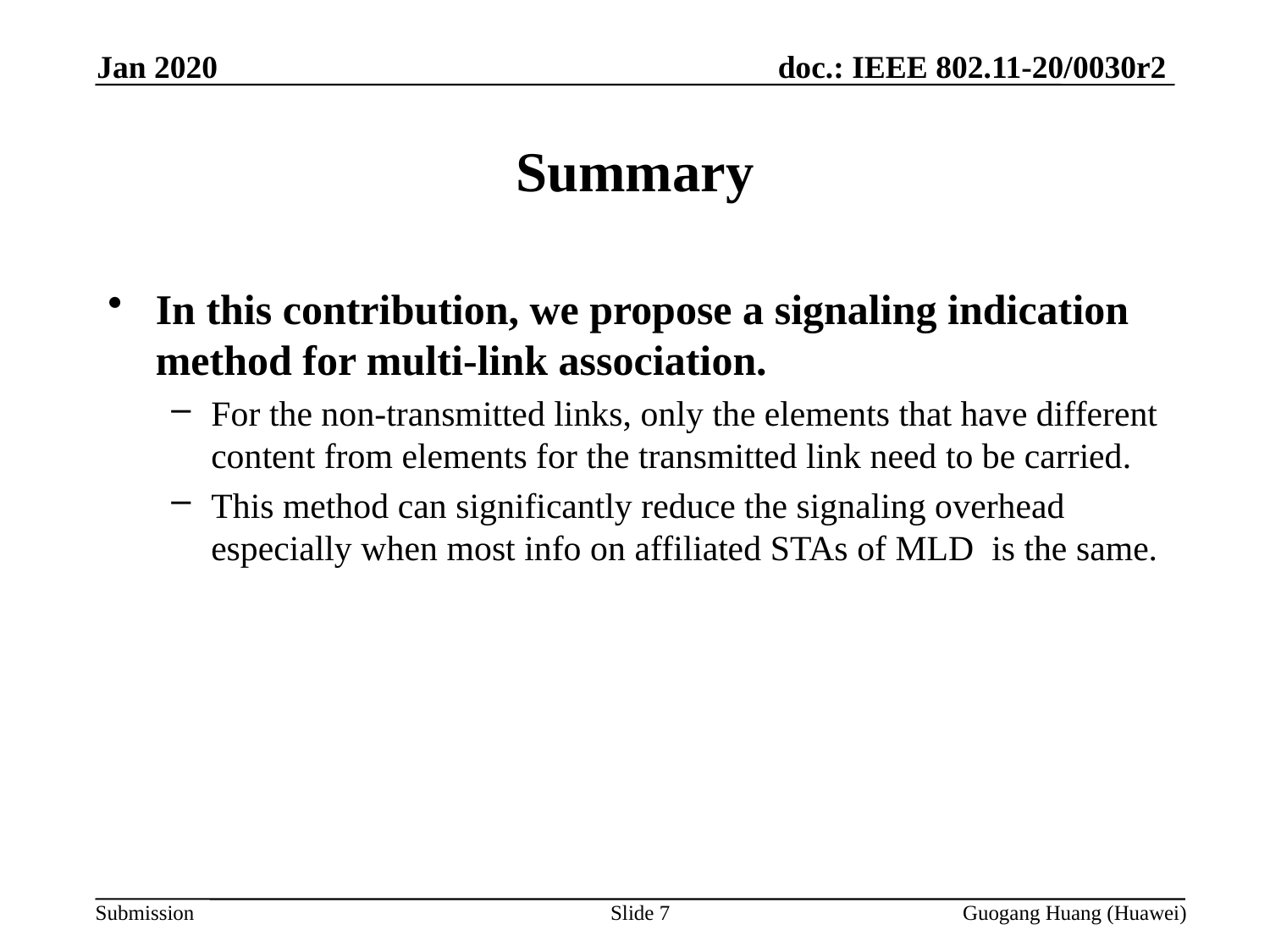

Jan 2020
Summary
In this contribution, we propose a signaling indication method for multi-link association.
For the non-transmitted links, only the elements that have different content from elements for the transmitted link need to be carried.
This method can significantly reduce the signaling overhead especially when most info on affiliated STAs of MLD  is the same.

Slide 7
Guogang Huang (Huawei)